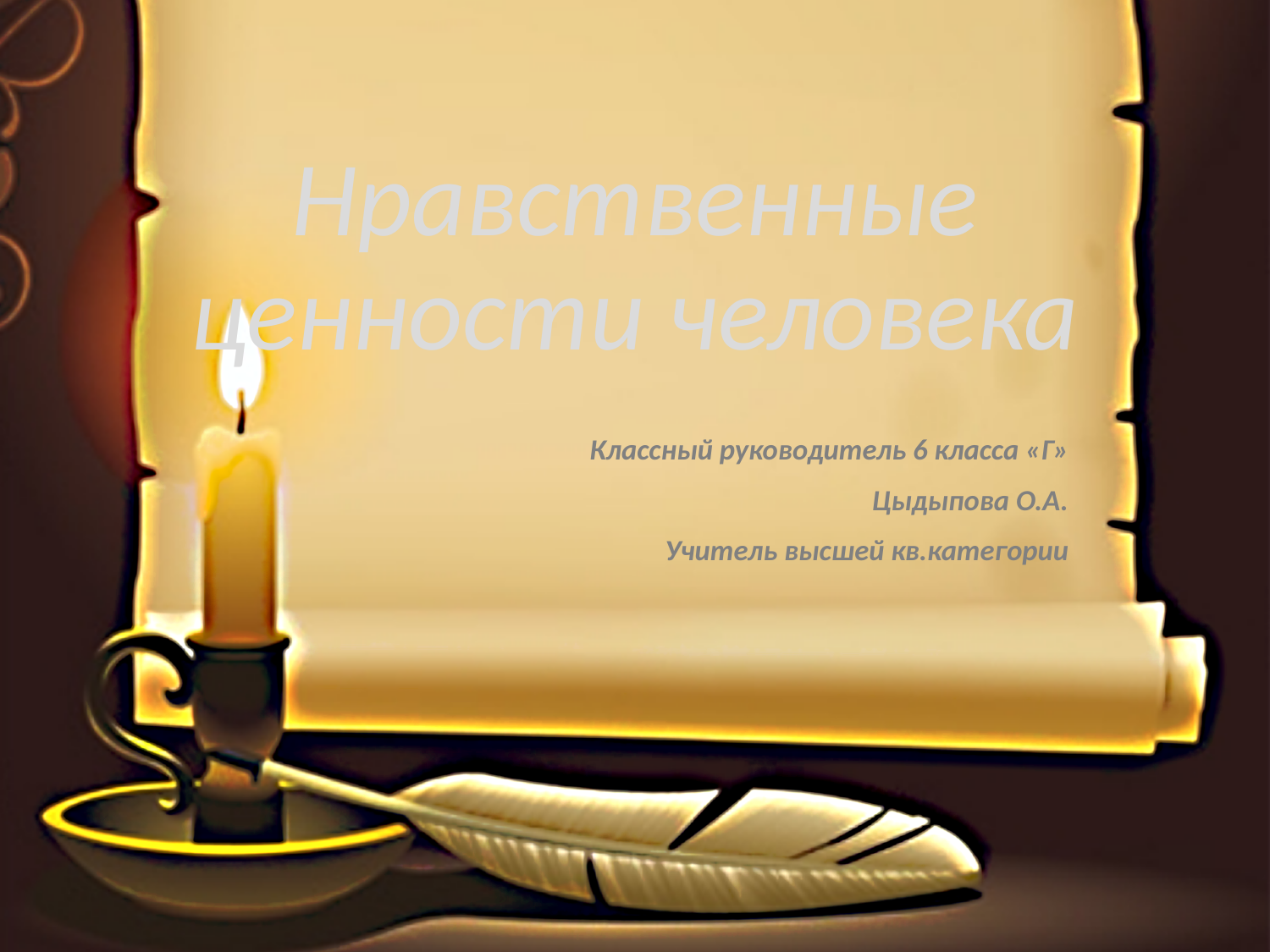

# Нравственные ценности человека
Классный руководитель 6 класса «Г»
Цыдыпова О.А.
Учитель высшей кв.категории